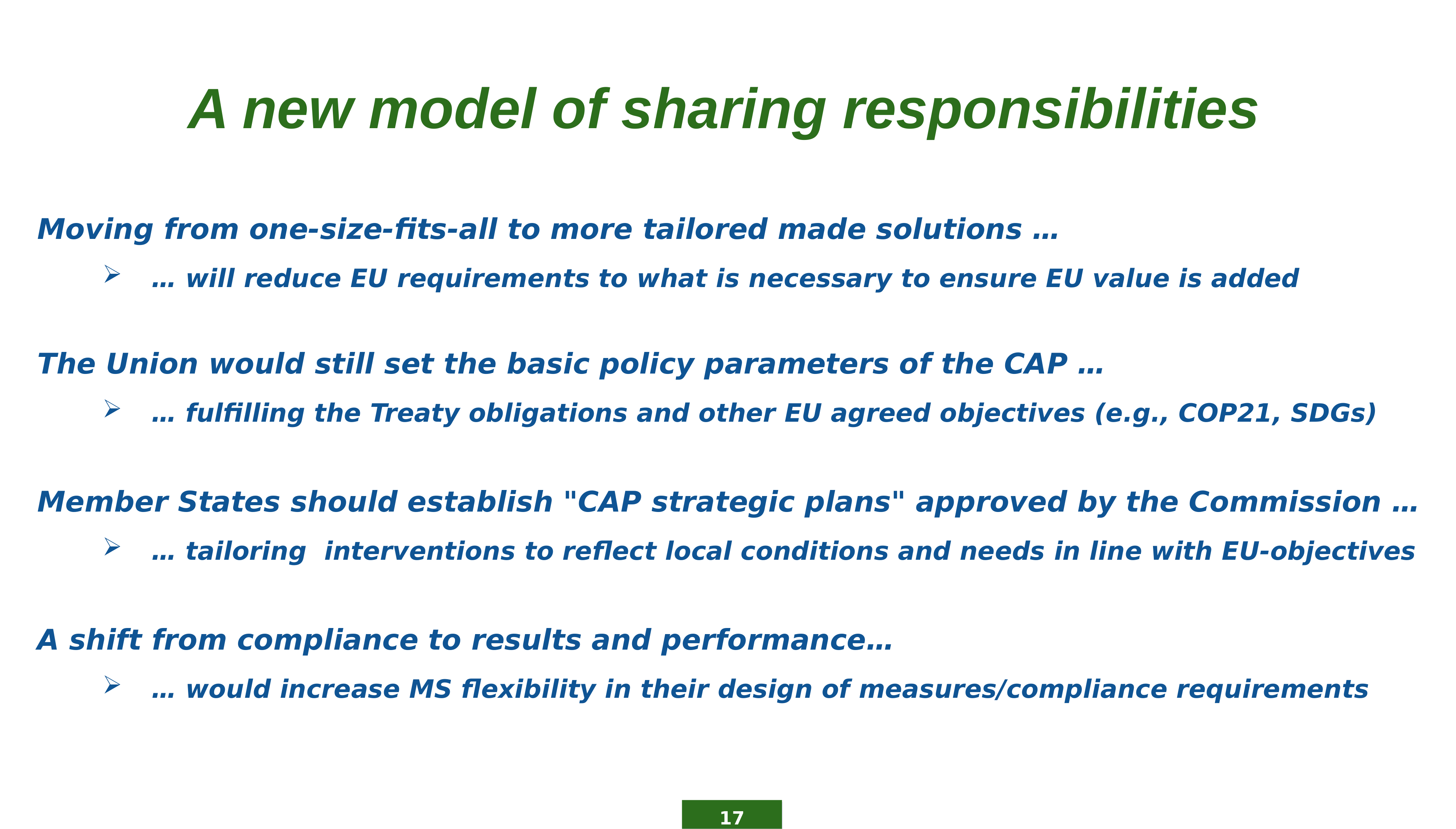

# A new model of sharing responsibilities

Moving from one-size-fits-all to more tailored made solutions …

… will reduce EU requirements to what is necessary to ensure EU value is added

The Union would still set the basic policy parameters of the CAP …

… fulfilling the Treaty obligations and other EU agreed objectives (e.g., COP21, SDGs)

Member States should establish "CAP strategic plans" approved by the Commission …

… tailoring  interventions to reflect local conditions and needs in line with EU-objectives

A shift from compliance to results and performance…

… would increase MS flexibility in their design of measures/compliance requirements

17
17